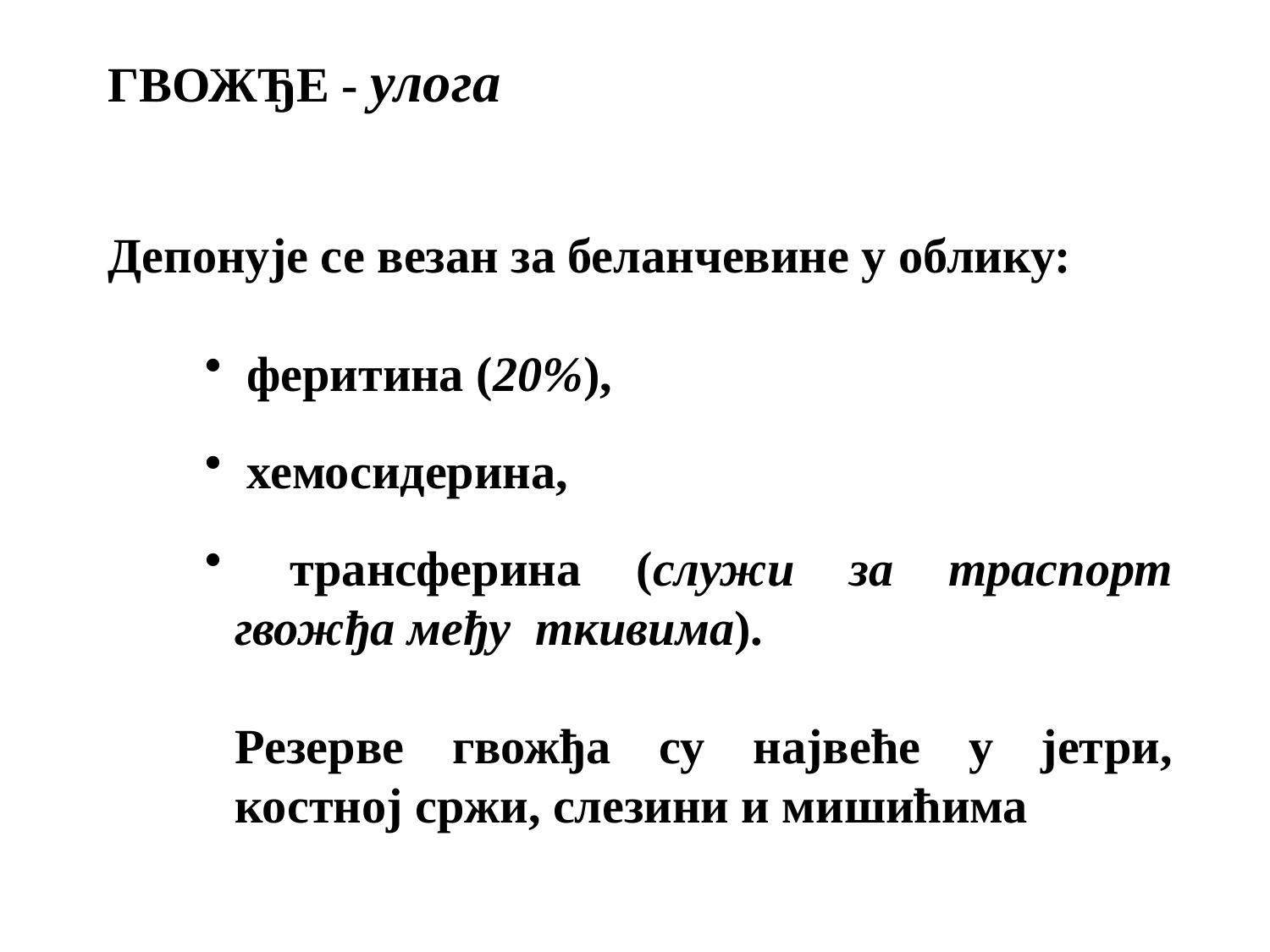

ГВОЖЂЕ - улога

Депонује се везан за беланчевине у облику:

 феритина (20%),

 хемосидерина,

 трансферина (служи за траспорт гвожђа међу  ткивима).

Резерве гвожђа су највеће у јетри, костној сржи, слезини и мишићима